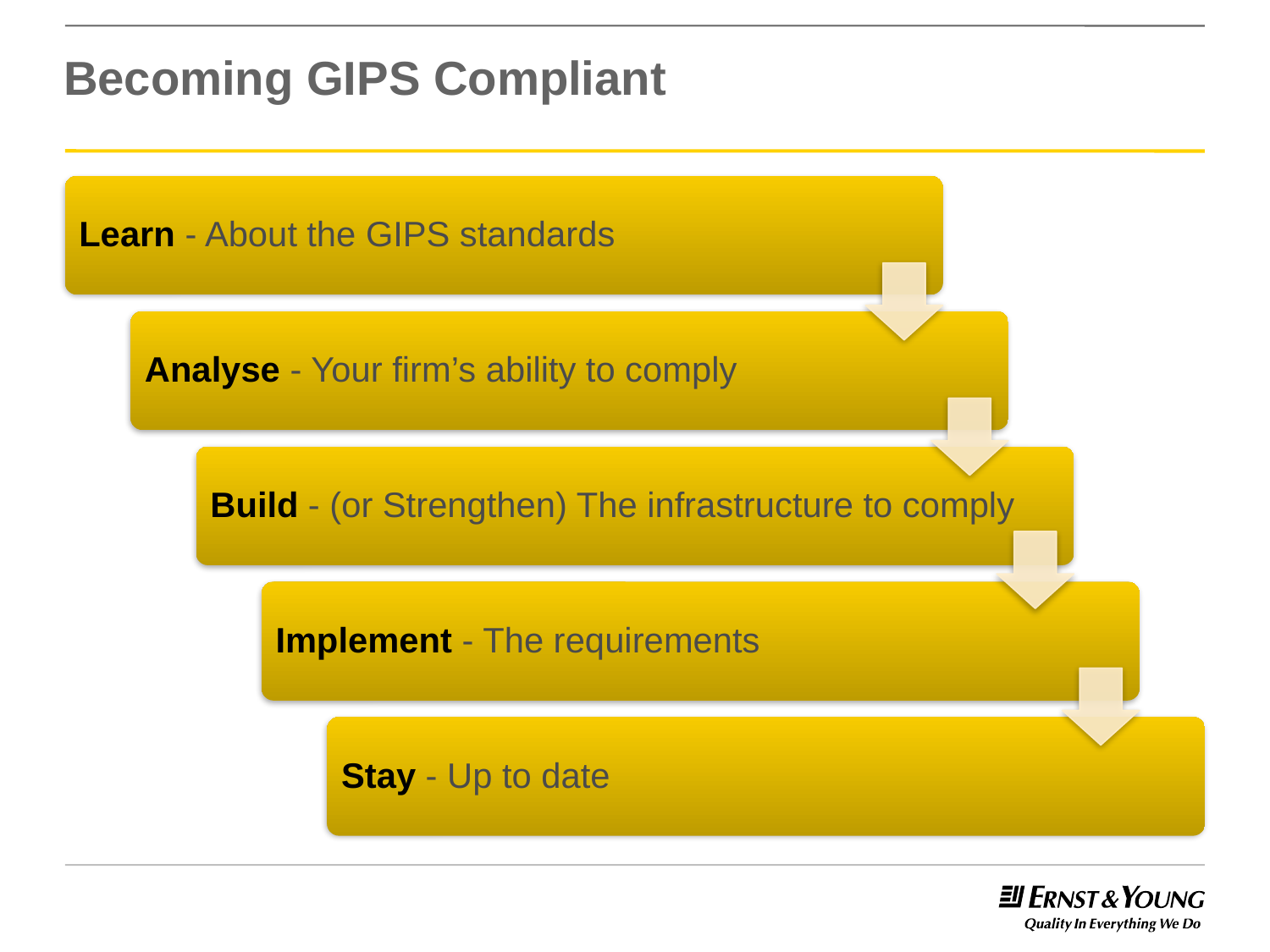

# Becoming GIPS Compliant
Learn - About the GIPS standards
Analyse - Your firm’s ability to comply
Build - (or Strengthen) The infrastructure to comply
Implement - The requirements
Stay - Up to date